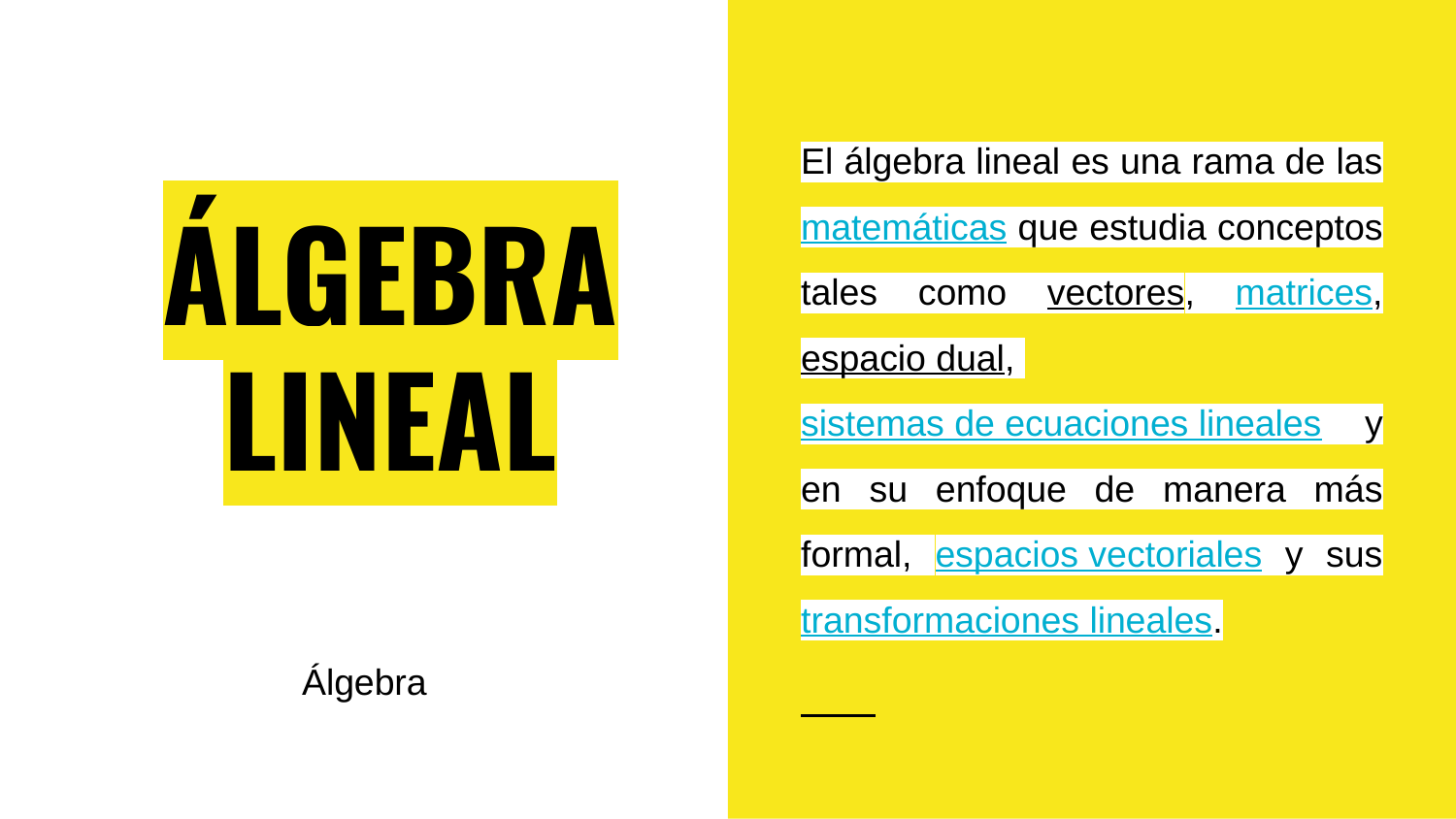

El álgebra lineal es una rama de las matemáticas que estudia conceptos tales como vectores, matrices, espacio dual, sistemas de ecuaciones lineales y en su enfoque de manera más formal, espacios vectoriales y sus transformaciones lineales.

# ÁLGEBRA LINEAL

Álgebra